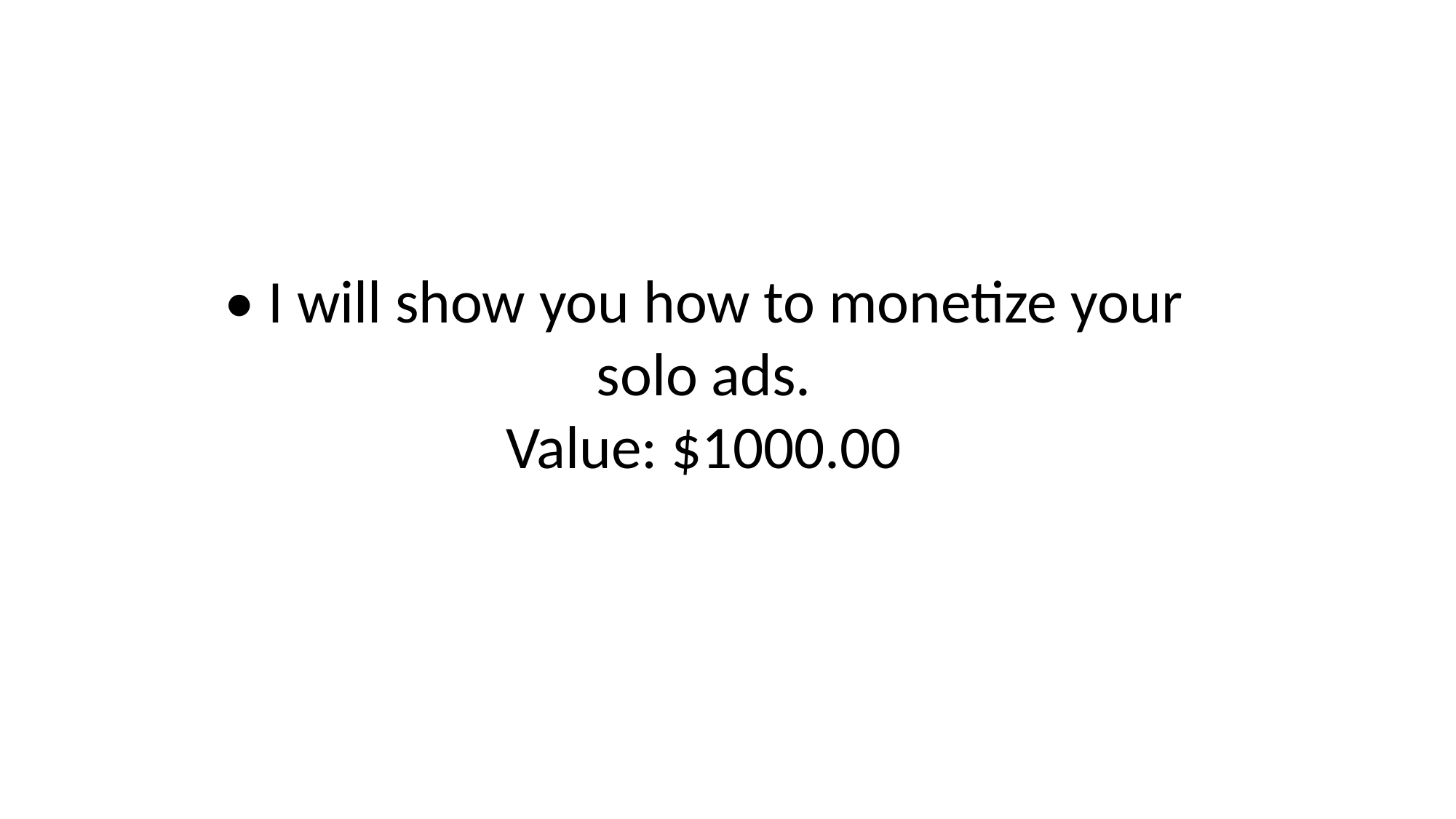

• I will show you how to monetize your solo ads.
Value: $1000.00